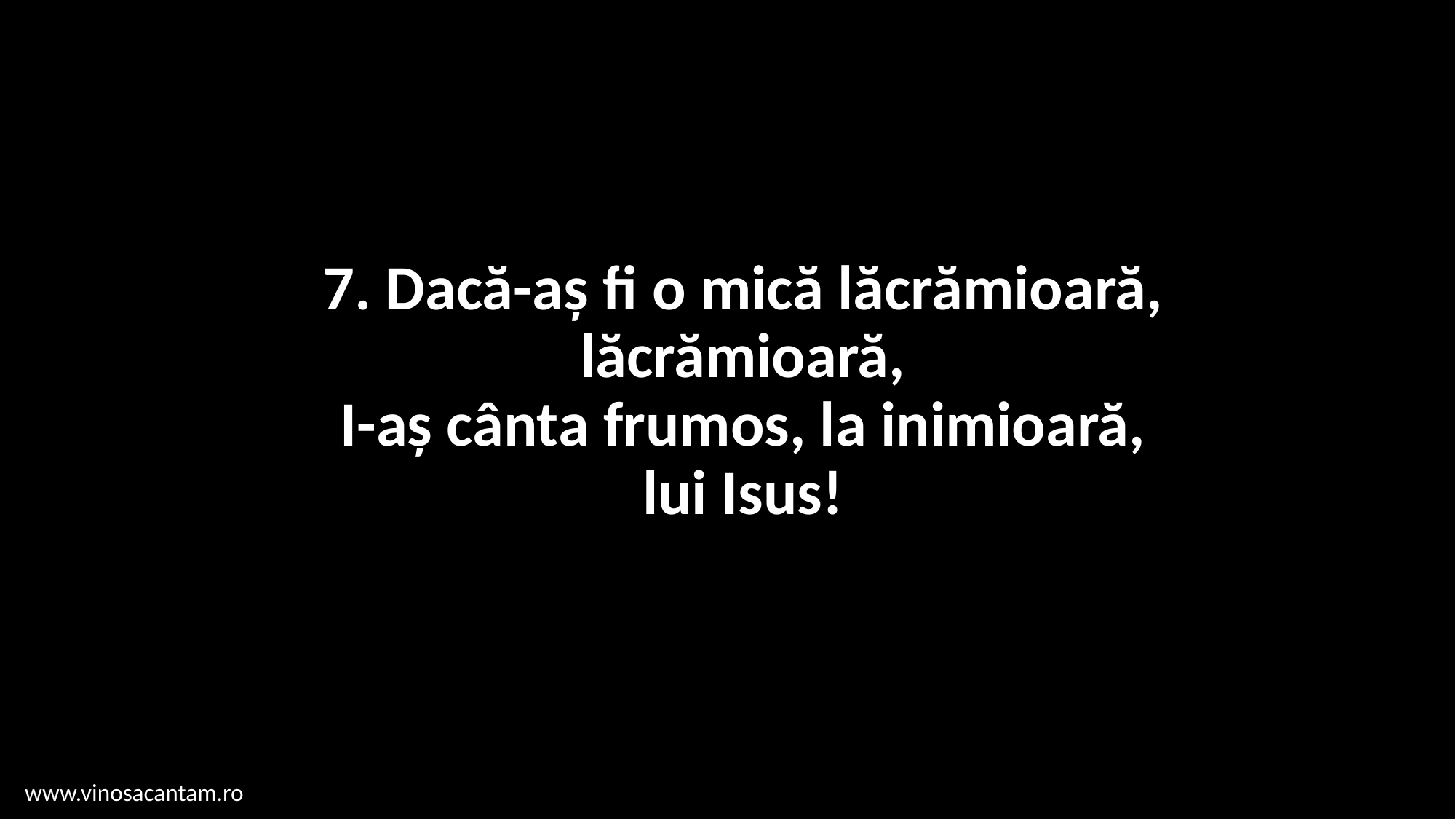

# 7. Dacă-aș fi o mică lăcrămioară, lăcrămioară, I-aș cânta frumos, la inimioară, lui Isus!
www.vinosacantam.ro